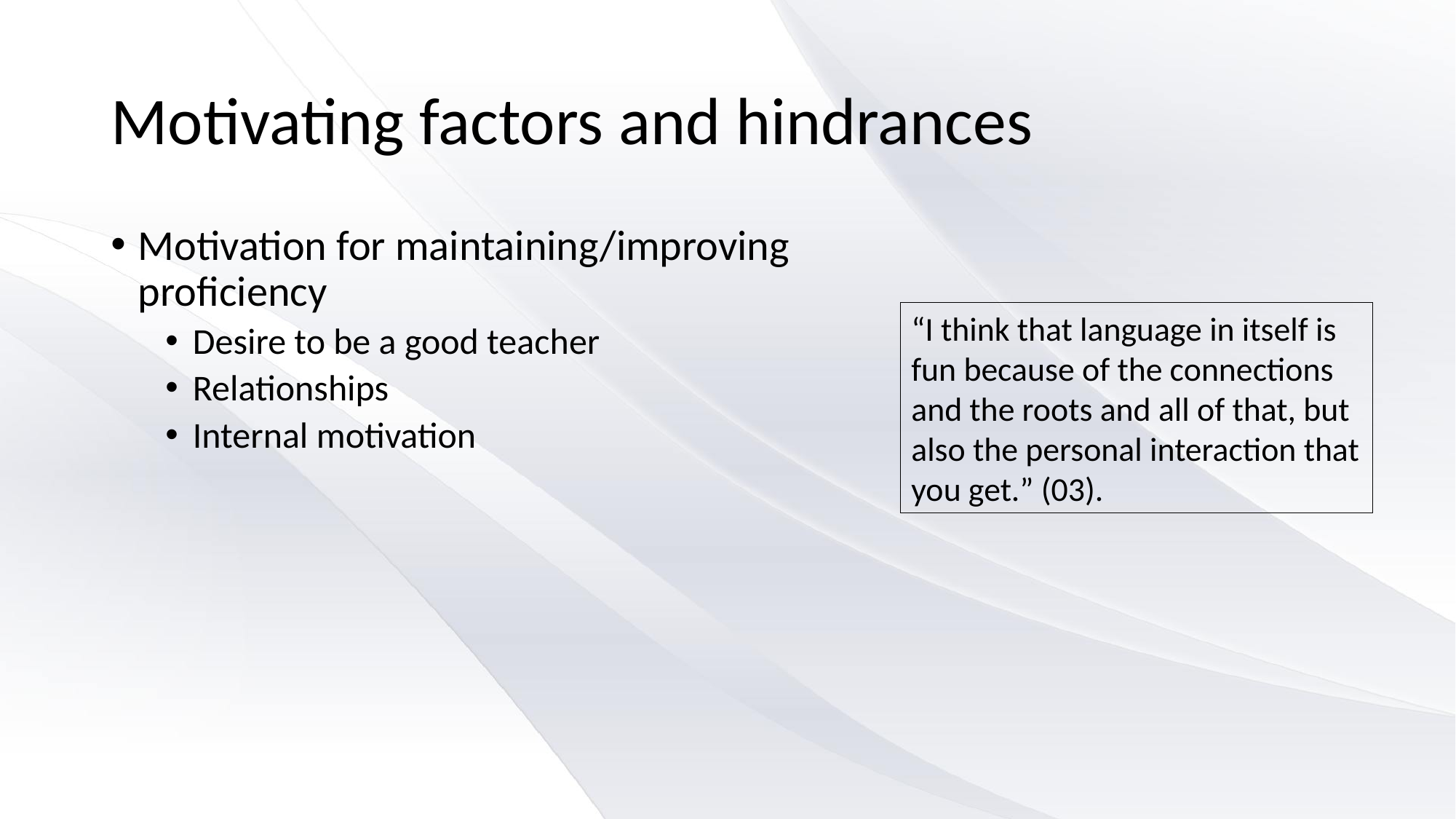

# Motivating factors and hindrances
Motivation for maintaining/improving proficiency
Desire to be a good teacher
Relationships
Internal motivation

“I think that language in itself is fun because of the connections and the roots and all of that, but also the personal interaction that you get.” (03).